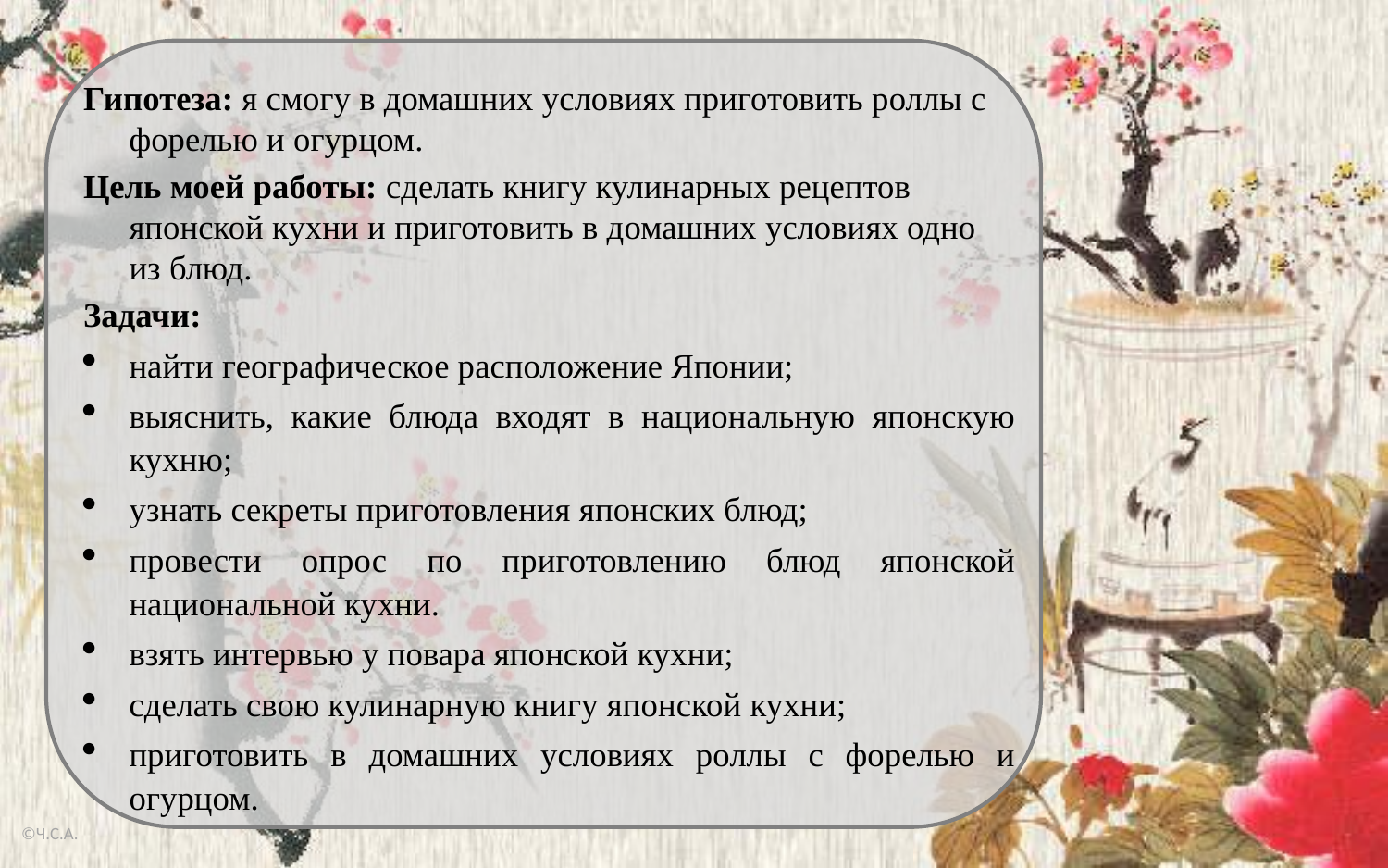

#
Гипотеза: я смогу в домашних условиях приготовить роллы с форелью и огурцом.
Цель моей работы: сделать книгу кулинарных рецептов японской кухни и приготовить в домашних условиях одно из блюд.
Задачи:
найти географическое расположение Японии;
выяснить, какие блюда входят в национальную японскую кухню;
узнать секреты приготовления японских блюд;
провести опрос по приготовлению блюд японской национальной кухни.
взять интервью у повара японской кухни;
сделать свою кулинарную книгу японской кухни;
приготовить в домашних условиях роллы с форелью и огурцом.